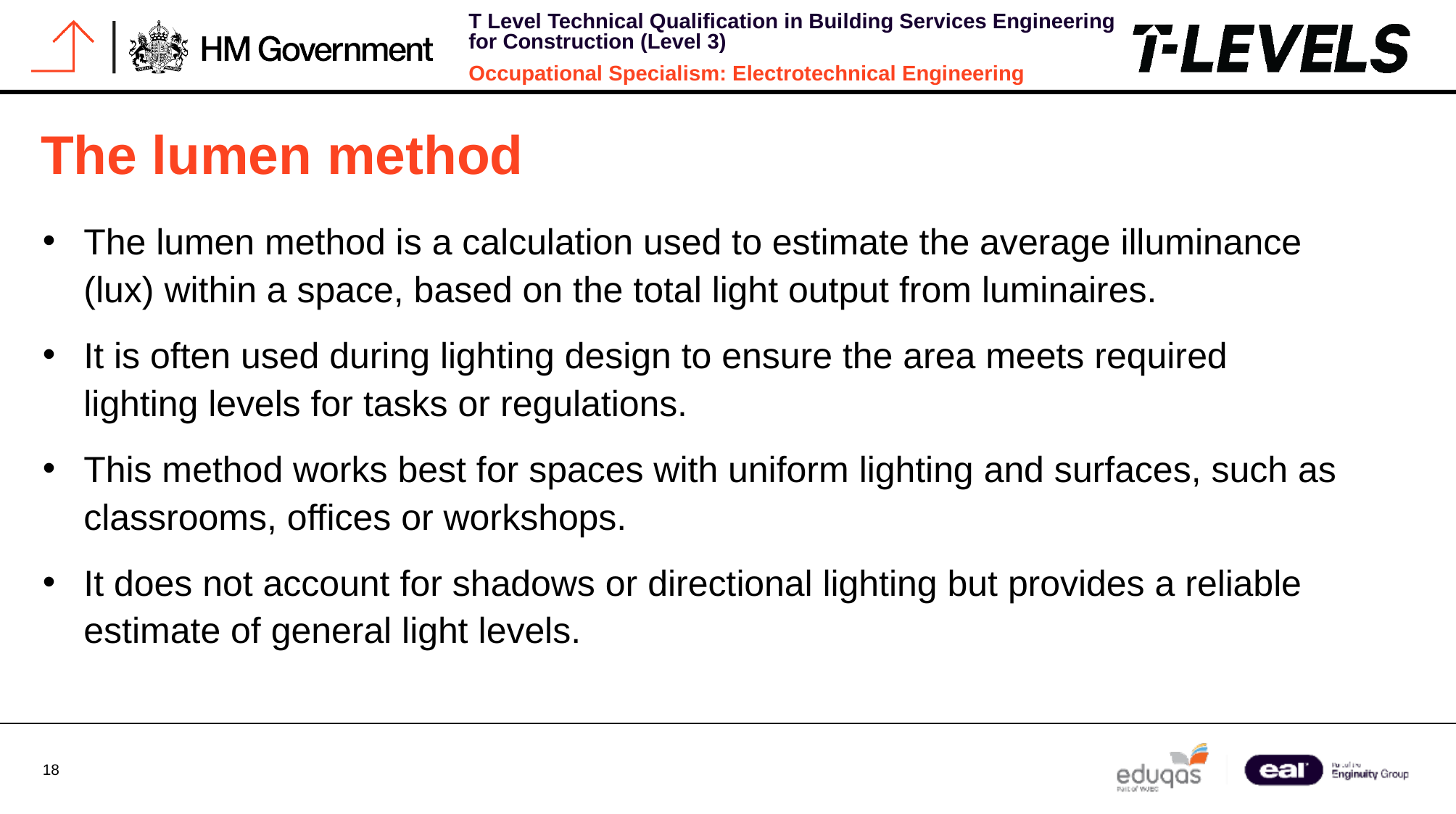

# The lumen method
The lumen method is a calculation used to estimate the average illuminance (lux) within a space, based on the total light output from luminaires.
It is often used during lighting design to ensure the area meets required lighting levels for tasks or regulations.
This method works best for spaces with uniform lighting and surfaces, such as classrooms, offices or workshops.
It does not account for shadows or directional lighting but provides a reliable estimate of general light levels.